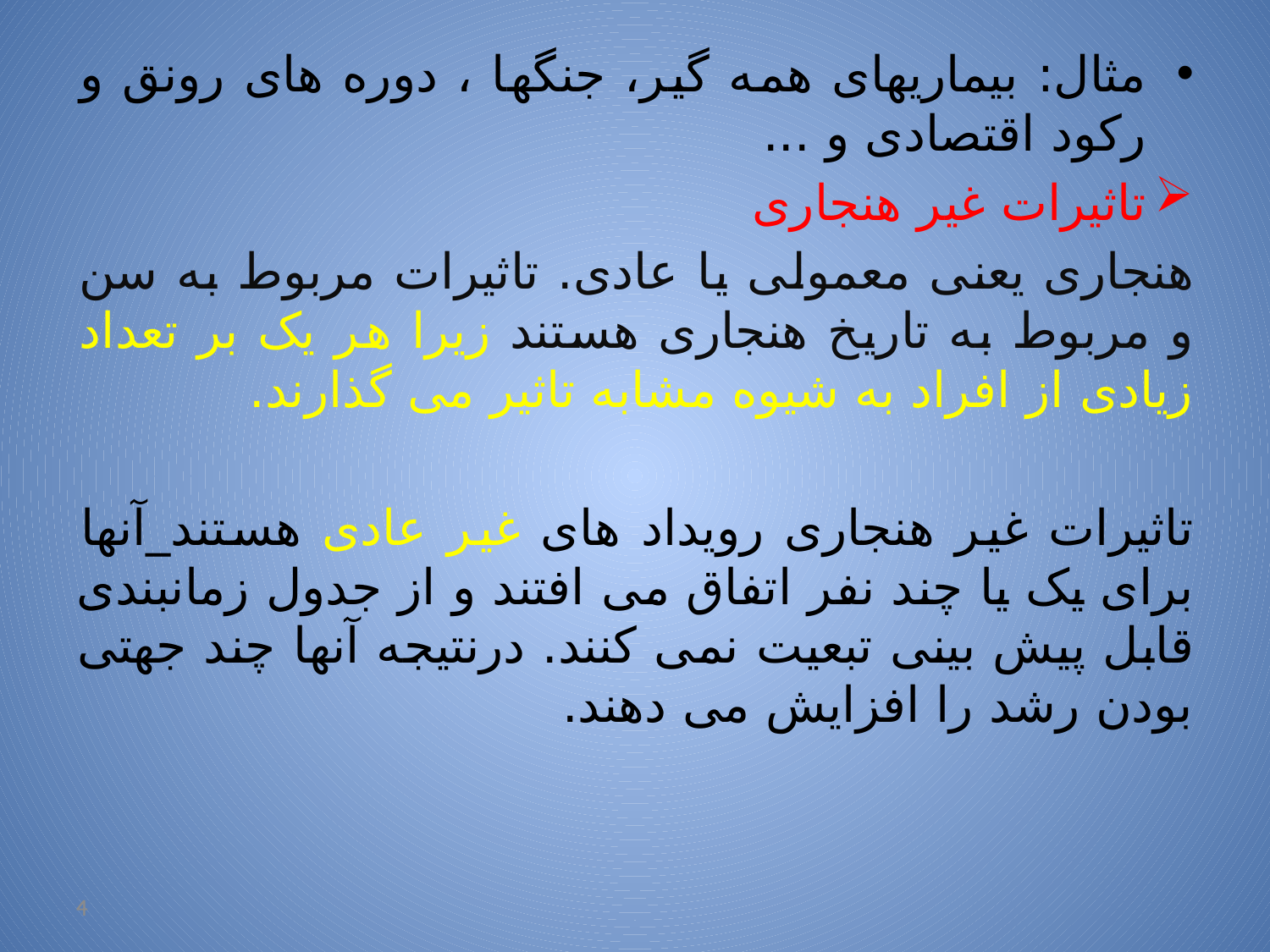

مثال: بیماریهای همه گیر، جنگها ، دوره های رونق و رکود اقتصادی و ...
تاثیرات غیر هنجاری
هنجاری یعنی معمولی یا عادی. تاثیرات مربوط به سن و مربوط به تاریخ هنجاری هستند زیرا هر یک بر تعداد زیادی از افراد به شیوه مشابه تاثیر می گذارند.

تاثیرات غیر هنجاری رویداد های غیر عادی هستند_آنها برای یک یا چند نفر اتفاق می افتند و از جدول زمانبندی قابل پیش بینی تبعیت نمی کنند. درنتیجه آنها چند جهتی بودن رشد را افزایش می دهند.
4